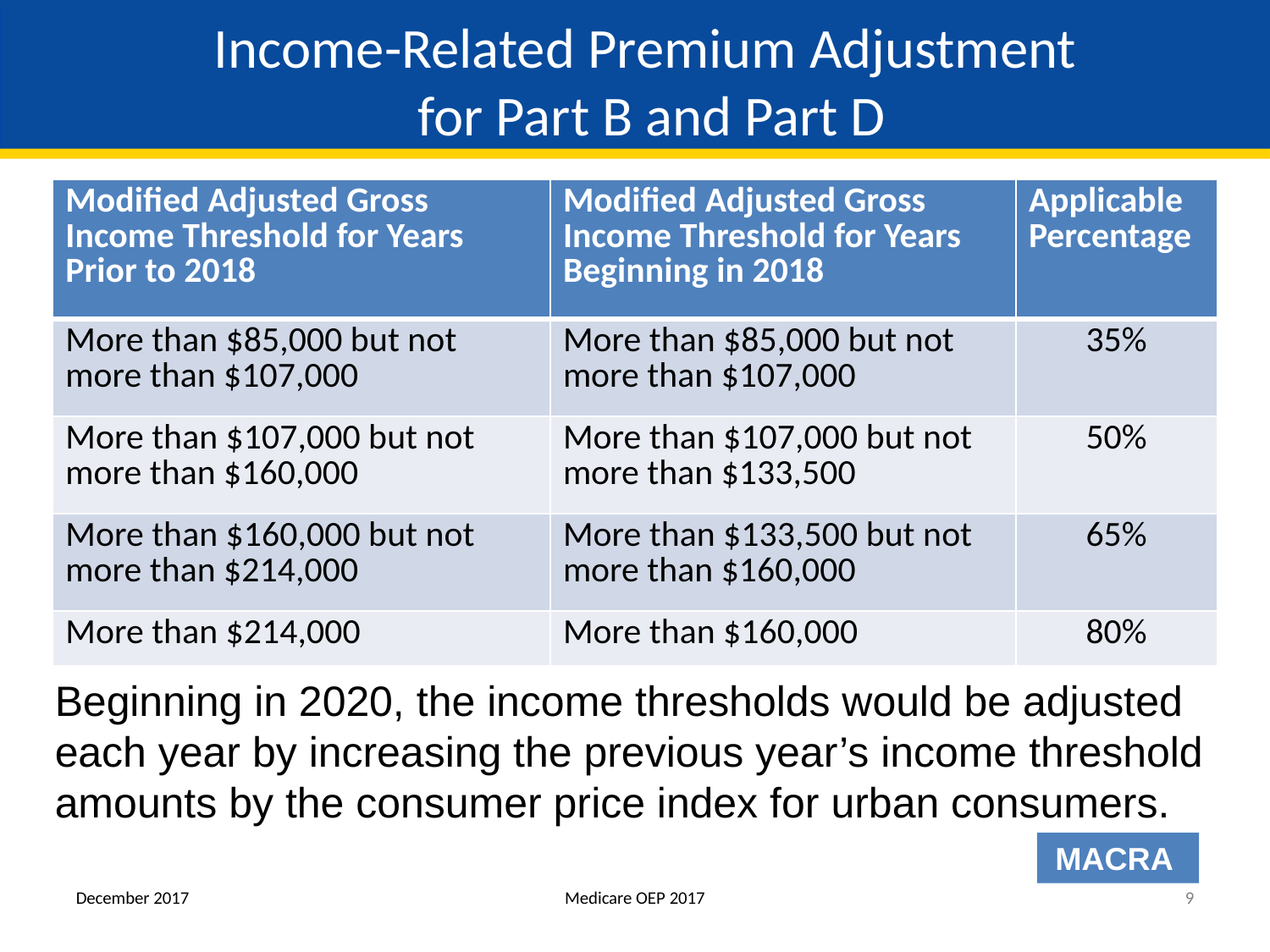

# Income-Related Premium Adjustment for Part B and Part D
| Modified Adjusted Gross Income Threshold for Years Prior to 2018 | Modified Adjusted Gross Income Threshold for Years Beginning in 2018 | Applicable Percentage |
| --- | --- | --- |
| More than $85,000 but not more than $107,000 | More than $85,000 but not more than $107,000 | 35% |
| More than $107,000 but not more than $160,000 | More than $107,000 but not more than $133,500 | 50% |
| More than $160,000 but not more than $214,000 | More than $133,500 but not more than $160,000 | 65% |
| More than $214,000 | More than $160,000 | 80% |

Beginning in 2020, the income thresholds would be adjusted each year by increasing the previous year’s income threshold amounts by the consumer price index for urban consumers.
MACRA
December 2017
Medicare OEP 2017
9